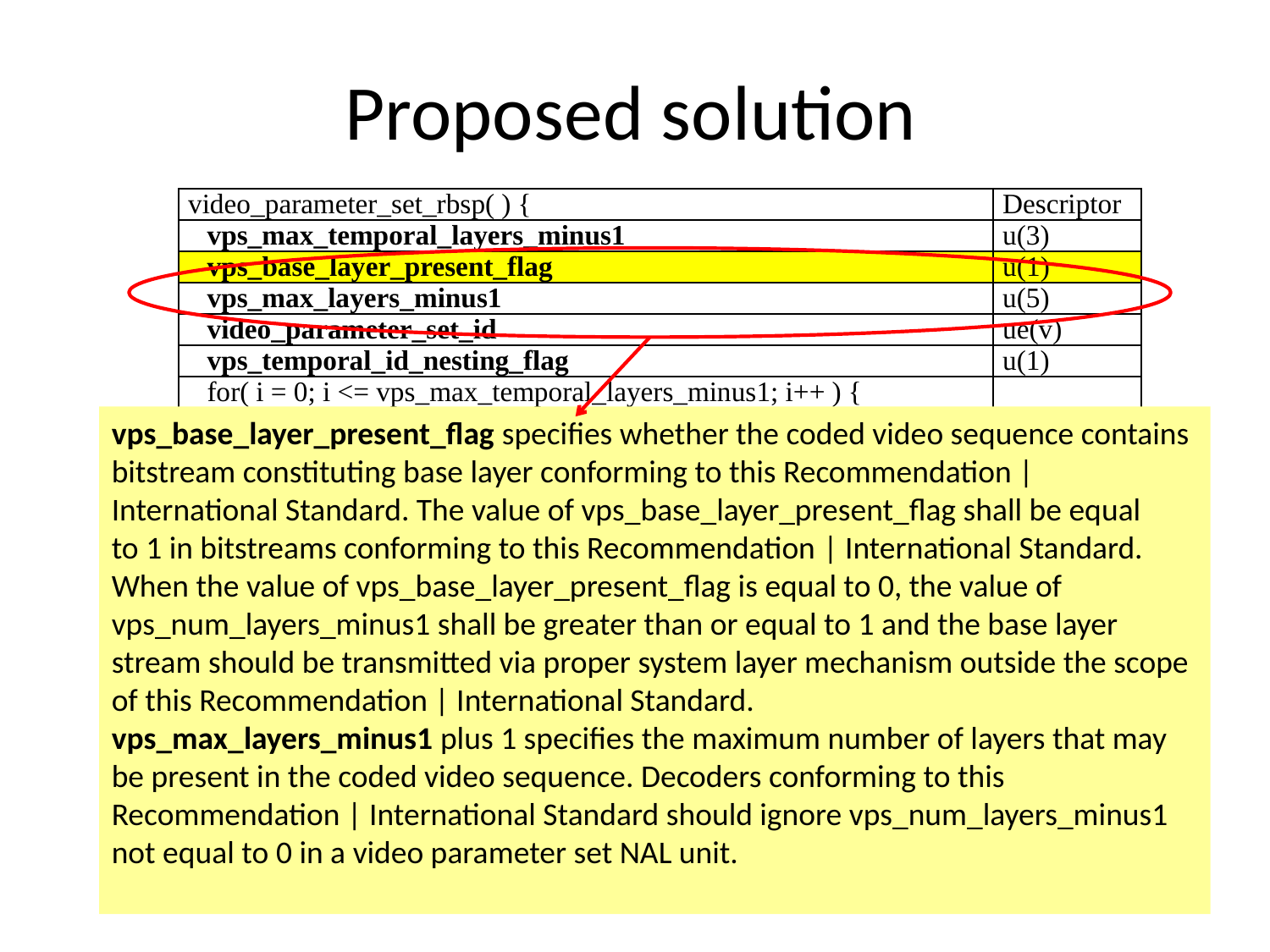

# Proposed solution
| video\_parameter\_set\_rbsp( ) { | Descriptor |
| --- | --- |
| vps\_max\_temporal\_layers\_minus1 | u(3) |
| vps\_base\_layer\_present\_flag | u(1) |
| vps\_max\_layers\_minus1 | u(5) |
| video\_parameter\_set\_id | ue(v) |
| vps\_temporal\_id\_nesting\_flag | u(1) |
| for( i = 0; i <= vps\_max\_temporal\_layers\_minus1; i++ ) { |  |
| vps\_max\_dec\_pic\_buffering[ i ] | ue(v) |
| vps\_num\_reorder\_pics[ i ] | ue(v) |
| vps\_max\_latency\_increase[ i ] | ue(v) |
| } |  |
| vps\_extension\_flag | u(1) |
| if( vps\_extension\_flag ) |  |
| while( more\_rbsp\_data( ) ) |  |
| vps\_extension\_data\_flag | u(1) |
| } |  |
| rbsp\_trailing\_bits( ) |  |
| } |  |

vps_base_layer_present_flag specifies whether the coded video sequence contains bitstream constituting base layer conforming to this Recommendation | International Standard. The value of vps_base_layer_present_flag shall be equal to 1 in bitstreams conforming to this Recommendation | International Standard. When the value of vps_base_layer_present_flag is equal to 0, the value of vps_num_layers_minus1 shall be greater than or equal to 1 and the base layer stream should be transmitted via proper system layer mechanism outside the scope of this Recommendation | International Standard.
vps_max_layers_minus1 plus 1 specifies the maximum number of layers that may be present in the coded video sequence. Decoders conforming to this Recommendation | International Standard should ignore vps_num_layers_minus1 not equal to 0 in a video parameter set NAL unit.